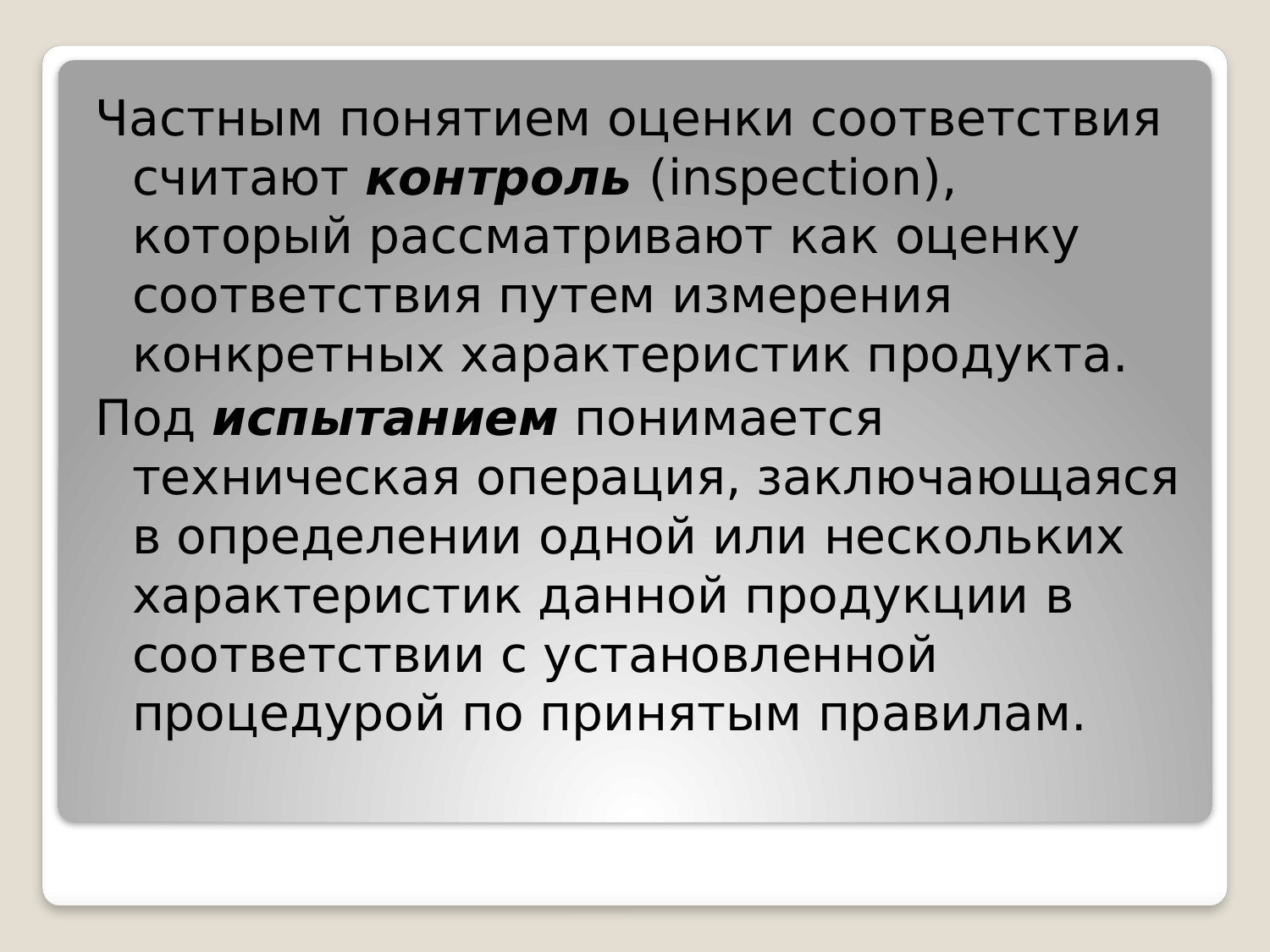

Частным понятием оценки соответствия считают контроль (inspection), который рассматривают как оценку соответствия путем измерения конкретных характеристик продукта.
Под испытанием понимается техническая операция, заключающаяся в определении одной или нескольких характеристик данной продукции в соответствии с установленной процедурой по принятым правилам.